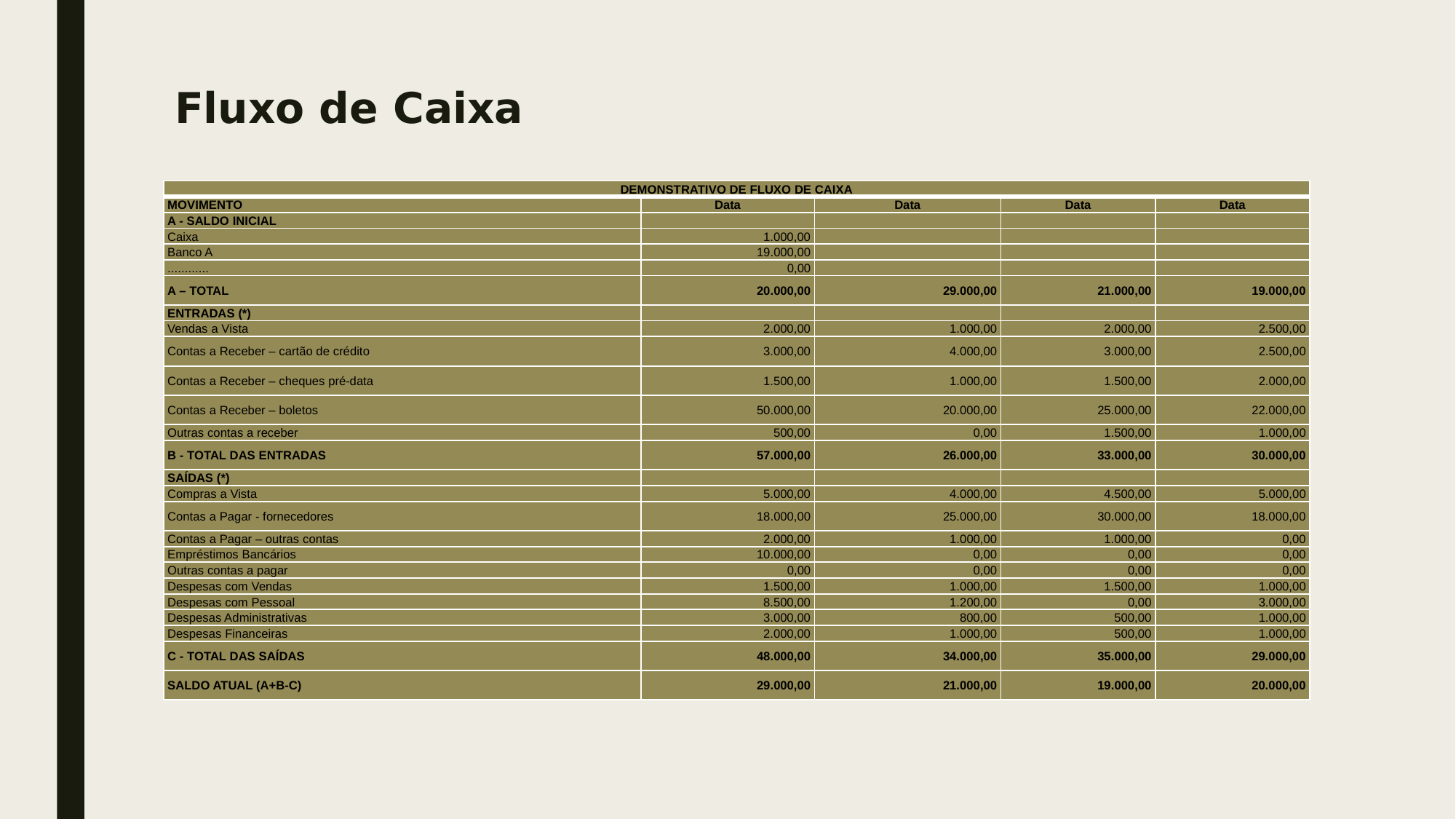

# Fluxo de Caixa

| DEMONSTRATIVO DE FLUXO DE CAIXA |  |  |  |  |
| --- | --- | --- | --- | --- |
| MOVIMENTO | Data | Data | Data | Data |
| A - SALDO INICIAL |  |  |  |  |
| Caixa | 1.000,00 |  |  |  |
| Banco A | 19.000,00 |  |  |  |
| ............ | 0,00 |  |  |  |
| A – TOTAL | 20.000,00 | 29.000,00 | 21.000,00 | 19.000,00 |
| ENTRADAS (\*) |  |  |  |  |
| Vendas a Vista | 2.000,00 | 1.000,00 | 2.000,00 | 2.500,00 |
| Contas a Receber – cartão de crédito | 3.000,00 | 4.000,00 | 3.000,00 | 2.500,00 |
| Contas a Receber – cheques pré-data | 1.500,00 | 1.000,00 | 1.500,00 | 2.000,00 |
| Contas a Receber – boletos | 50.000,00 | 20.000,00 | 25.000,00 | 22.000,00 |
| Outras contas a receber | 500,00 | 0,00 | 1.500,00 | 1.000,00 |
| B - TOTAL DAS ENTRADAS | 57.000,00 | 26.000,00 | 33.000,00 | 30.000,00 |
| SAÍDAS (\*) |  |  |  |  |
| Compras a Vista | 5.000,00 | 4.000,00 | 4.500,00 | 5.000,00 |
| Contas a Pagar - fornecedores | 18.000,00 | 25.000,00 | 30.000,00 | 18.000,00 |
| Contas a Pagar – outras contas | 2.000,00 | 1.000,00 | 1.000,00 | 0,00 |
| Empréstimos Bancários | 10.000,00 | 0,00 | 0,00 | 0,00 |
| Outras contas a pagar | 0,00 | 0,00 | 0,00 | 0,00 |
| Despesas com Vendas | 1.500,00 | 1.000,00 | 1.500,00 | 1.000,00 |
| Despesas com Pessoal | 8.500,00 | 1.200,00 | 0,00 | 3.000,00 |
| Despesas Administrativas | 3.000,00 | 800,00 | 500,00 | 1.000,00 |
| Despesas Financeiras | 2.000,00 | 1.000,00 | 500,00 | 1.000,00 |
| C - TOTAL DAS SAÍDAS | 48.000,00 | 34.000,00 | 35.000,00 | 29.000,00 |
| SALDO ATUAL (A+B-C) | 29.000,00 | 21.000,00 | 19.000,00 | 20.000,00 |